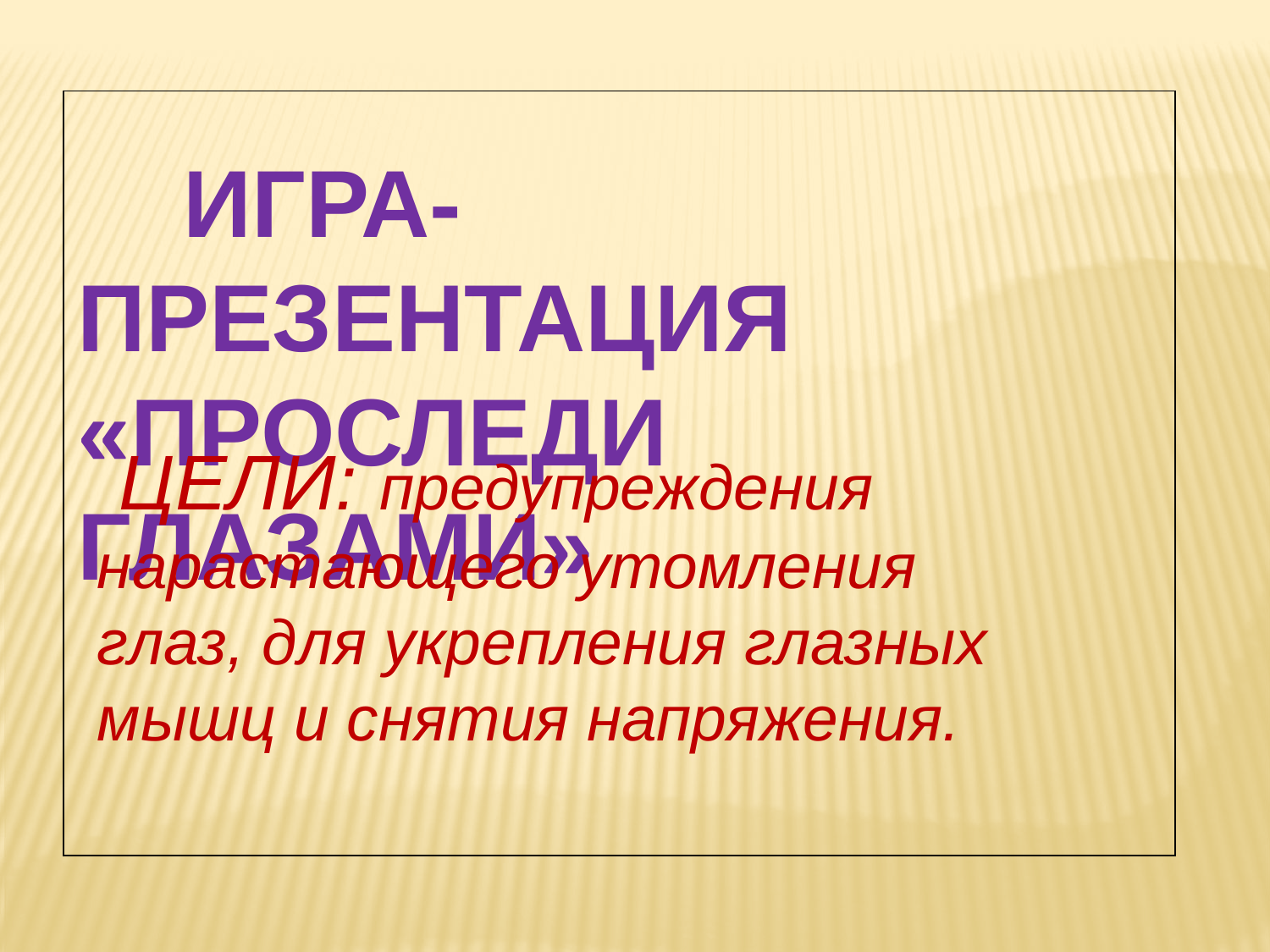

|  |
| --- |
    ИГРА- ПРЕЗЕНТАЦИЯ    «ПРОСЛЕДИ ГЛАЗАМИ»
 ЦЕЛИ: предупреждения нарастающего утомления глаз, для укрепления глазных мышц и снятия напряжения.